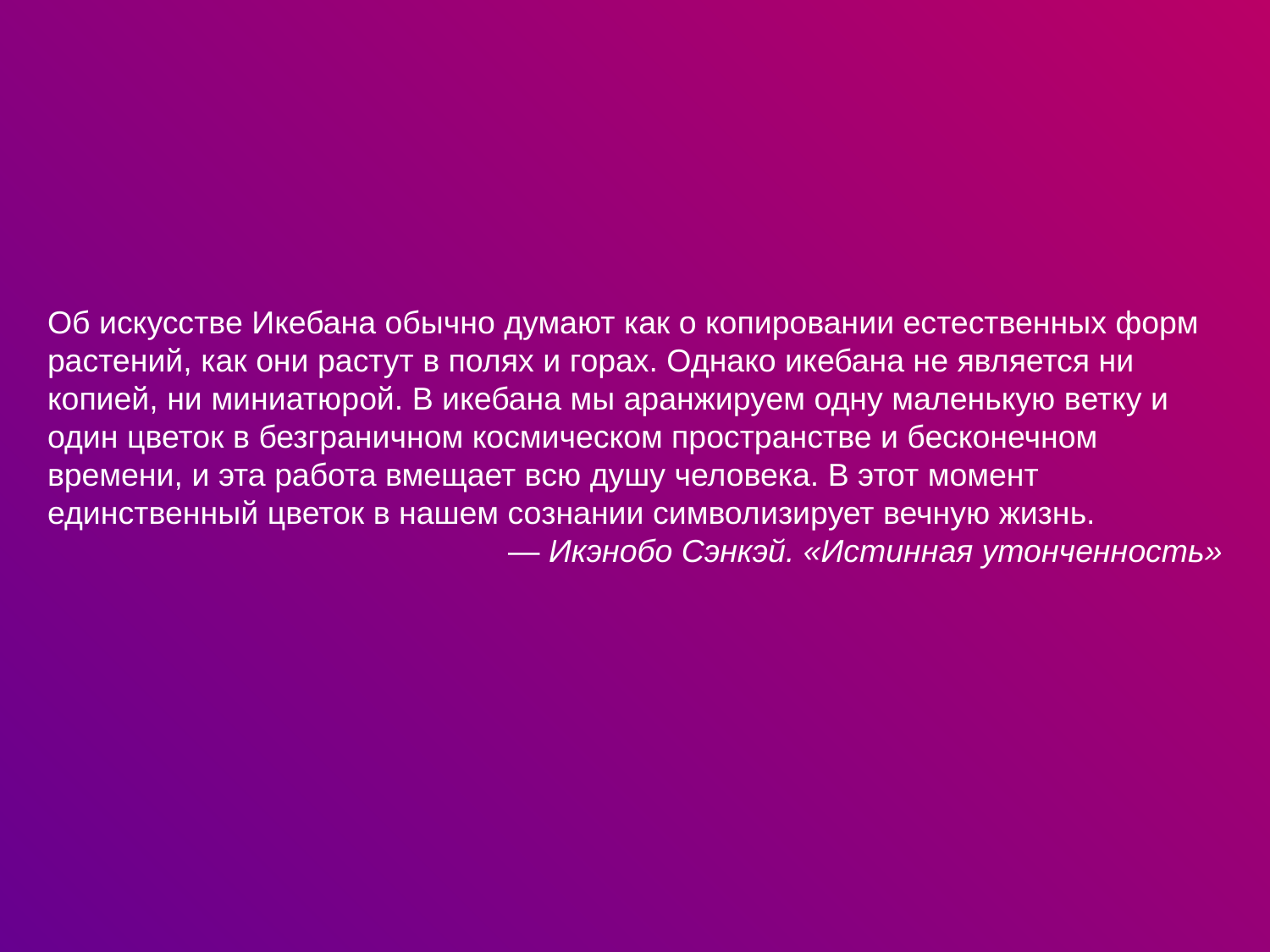

Об искусстве Икебана обычно думают как о копировании естественных форм растений, как они растут в полях и горах. Однако икебана не является ни копией, ни миниатюрой. В икебана мы аранжируем одну маленькую ветку и один цветок в безграничном космическом пространстве и бесконечном времени, и эта работа вмещает всю душу человека. В этот момент единственный цветок в нашем сознании символизирует вечную жизнь.
— Икэнобо Сэнкэй. «Истинная утонченность»